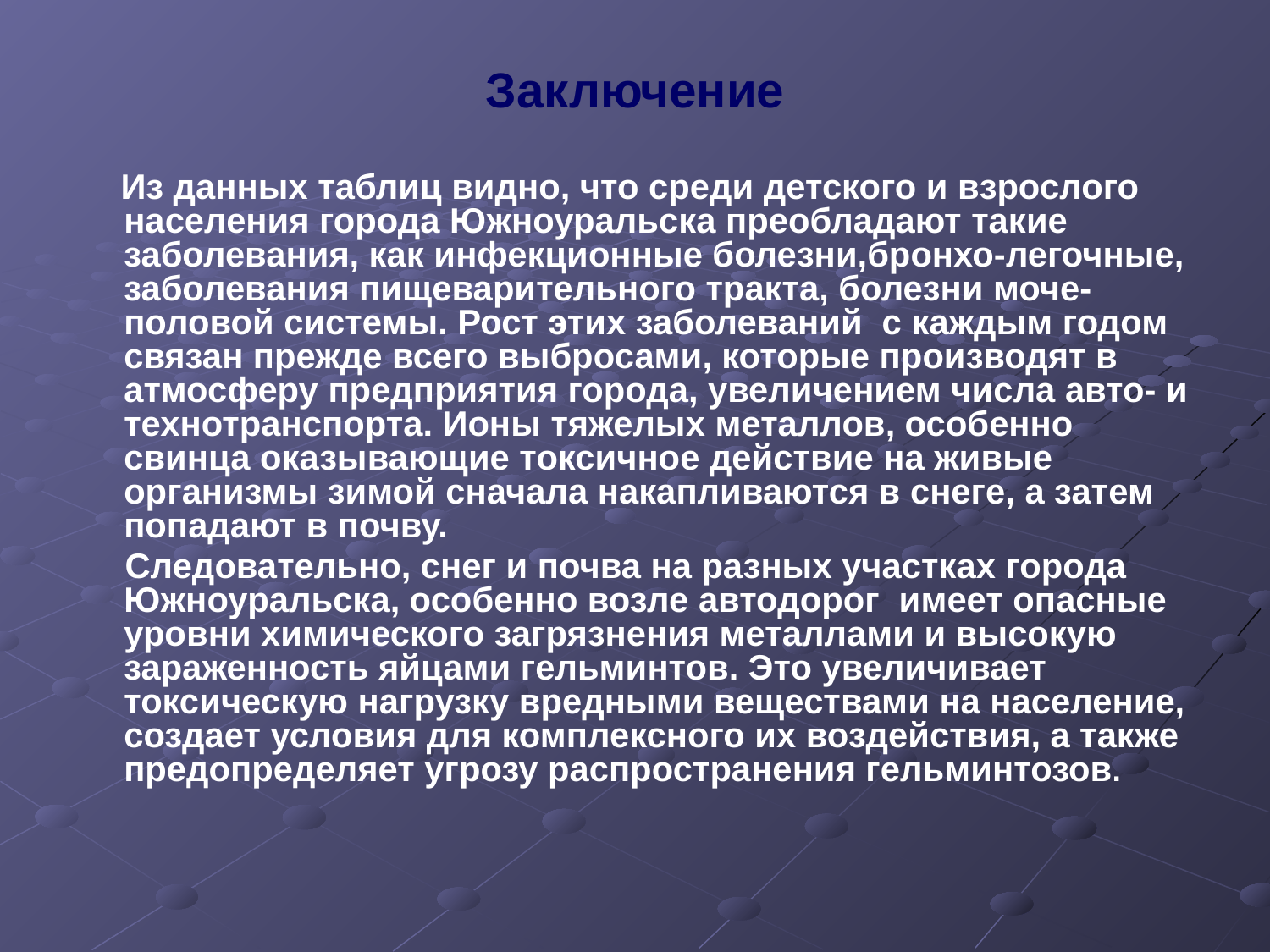

# Заключение
     Из данных таблиц видно, что среди детского и взрослого населения города Южноуральска преобладают такие заболевания, как инфекционные болезни,бронхо-легочные, заболевания пищеварительного тракта, болезни моче-половой системы. Рост этих заболеваний  с каждым годом связан прежде всего выбросами, которые производят в атмосферу предприятия города, увеличением числа авто- и технотранспорта. Ионы тяжелых металлов, особенно свинца оказывающие токсичное действие на живые  организмы зимой сначала накапливаются в снеге, а затем попадают в почву.
     Следовательно, снег и почва на разных участках города Южноуральска, особенно возле автодорог  имеет опасные уровни химического загрязнения металлами и высокую зараженность яйцами гельминтов. Это увеличивает токсическую нагрузку вредными веществами на население, создает условия для комплексного их воздействия, а также предопределяет угрозу распространения гельминтозов.